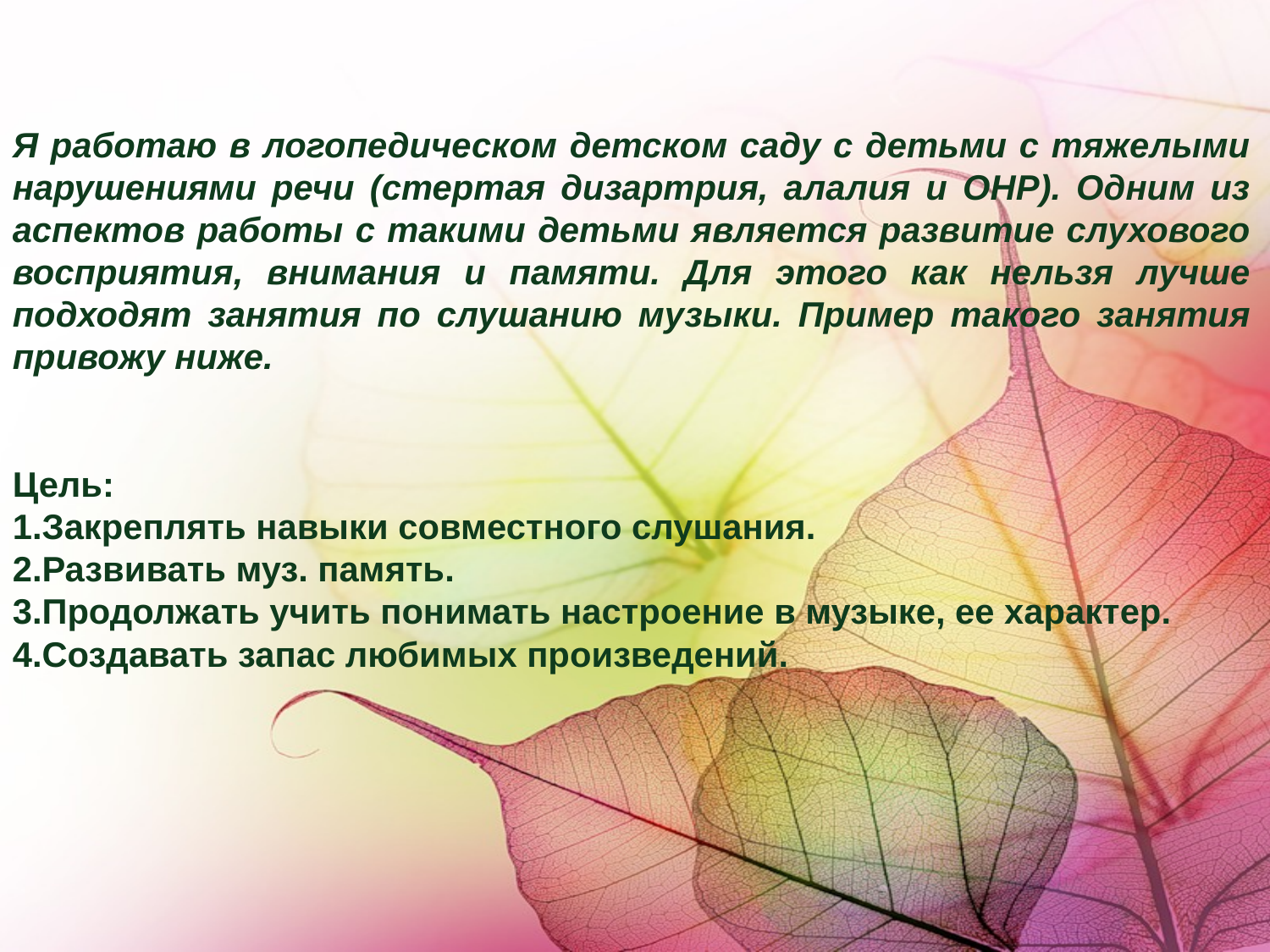

Я работаю в логопедическом детском саду с детьми с тяжелыми нарушениями речи (стертая дизартрия, алалия и ОНР). Одним из аспектов работы с такими детьми является развитие слухового восприятия, внимания и памяти. Для этого как нельзя лучше подходят занятия по слушанию музыки. Пример такого занятия привожу ниже.
Цель:
1.Закреплять навыки совместного слушания.
2.Развивать муз. память.
3.Продолжать учить понимать настроение в музыке, ее характер.
4.Создавать запас любимых произведений.